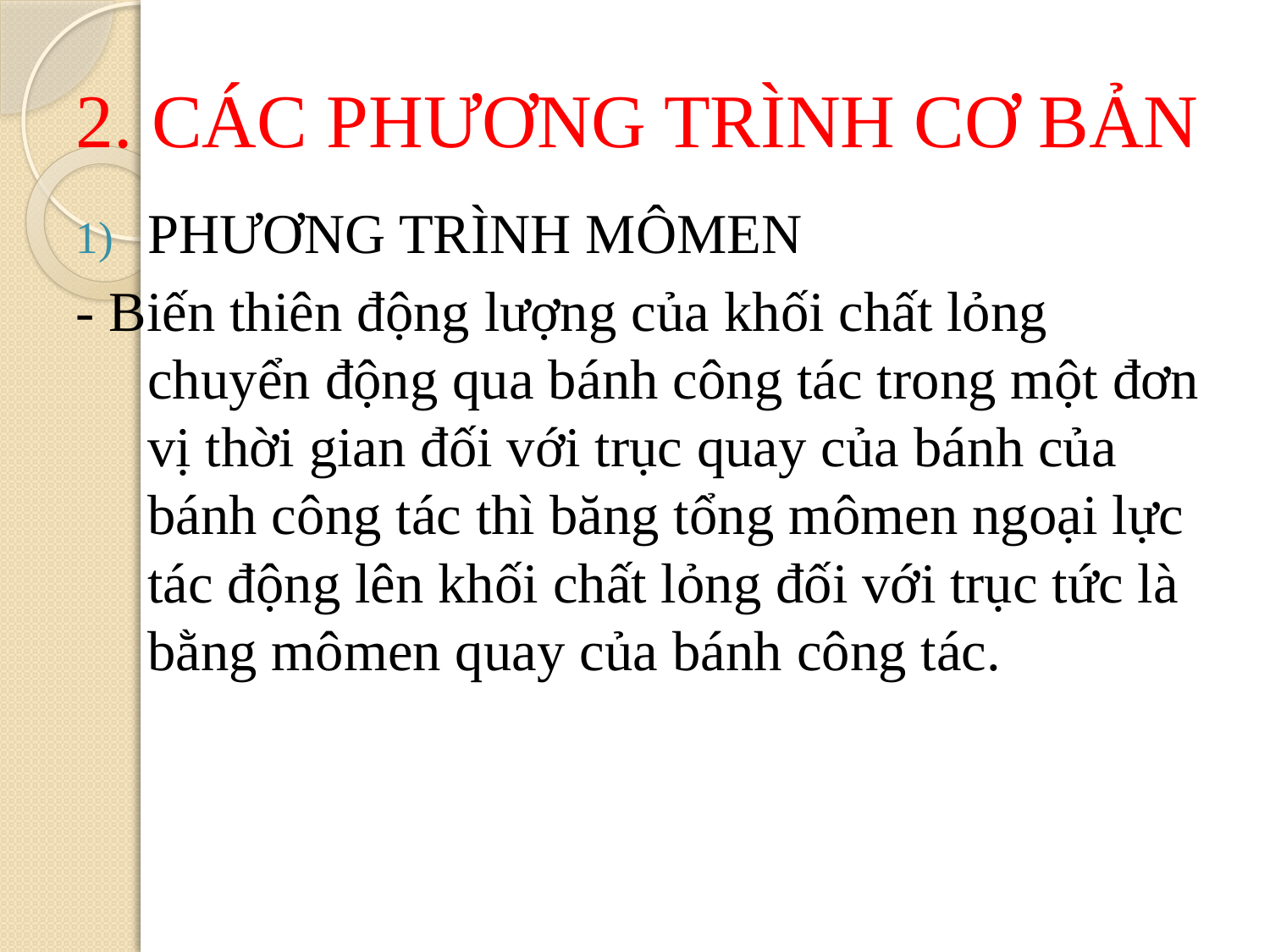

# 2. CÁC PHƯƠNG TRÌNH CƠ BẢN
PHƯƠNG TRÌNH MÔMEN
- Biến thiên động lượng của khối chất lỏng chuyển động qua bánh công tác trong một đơn vị thời gian đối với trục quay của bánh của bánh công tác thì băng tổng mômen ngoại lực tác động lên khối chất lỏng đối với trục tức là bằng mômen quay của bánh công tác.